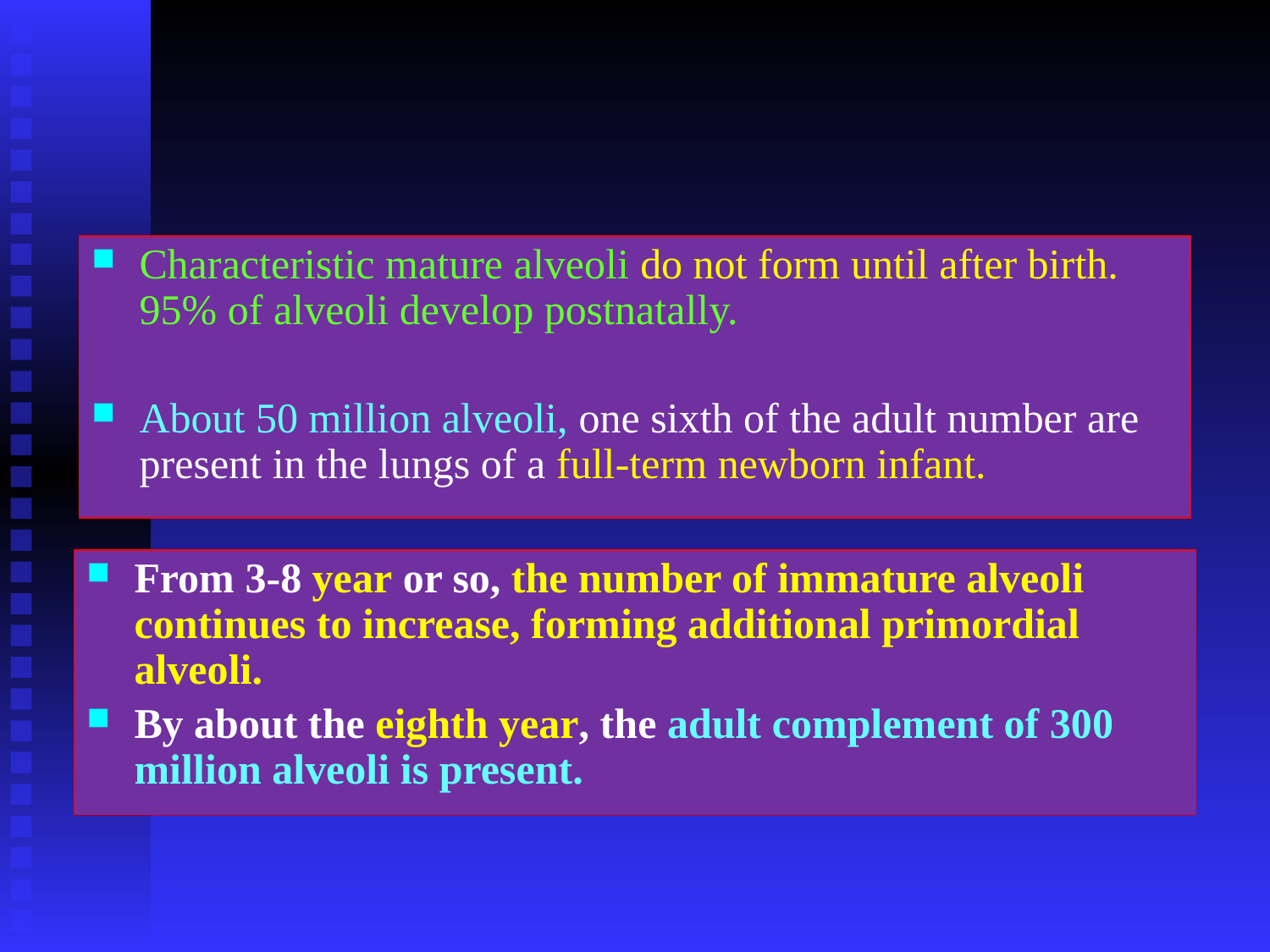

Characteristic mature alveoli do not form until after birth. 95% of alveoli develop postnatally.

About 50 million alveoli, one sixth of the adult number are present in the lungs of a full-term newborn infant.

From 3-8 year or so, the number of immature alveoli continues to increase, forming additional primordial alveoli.
By about the eighth year, the adult complement of 300 million alveoli is present.